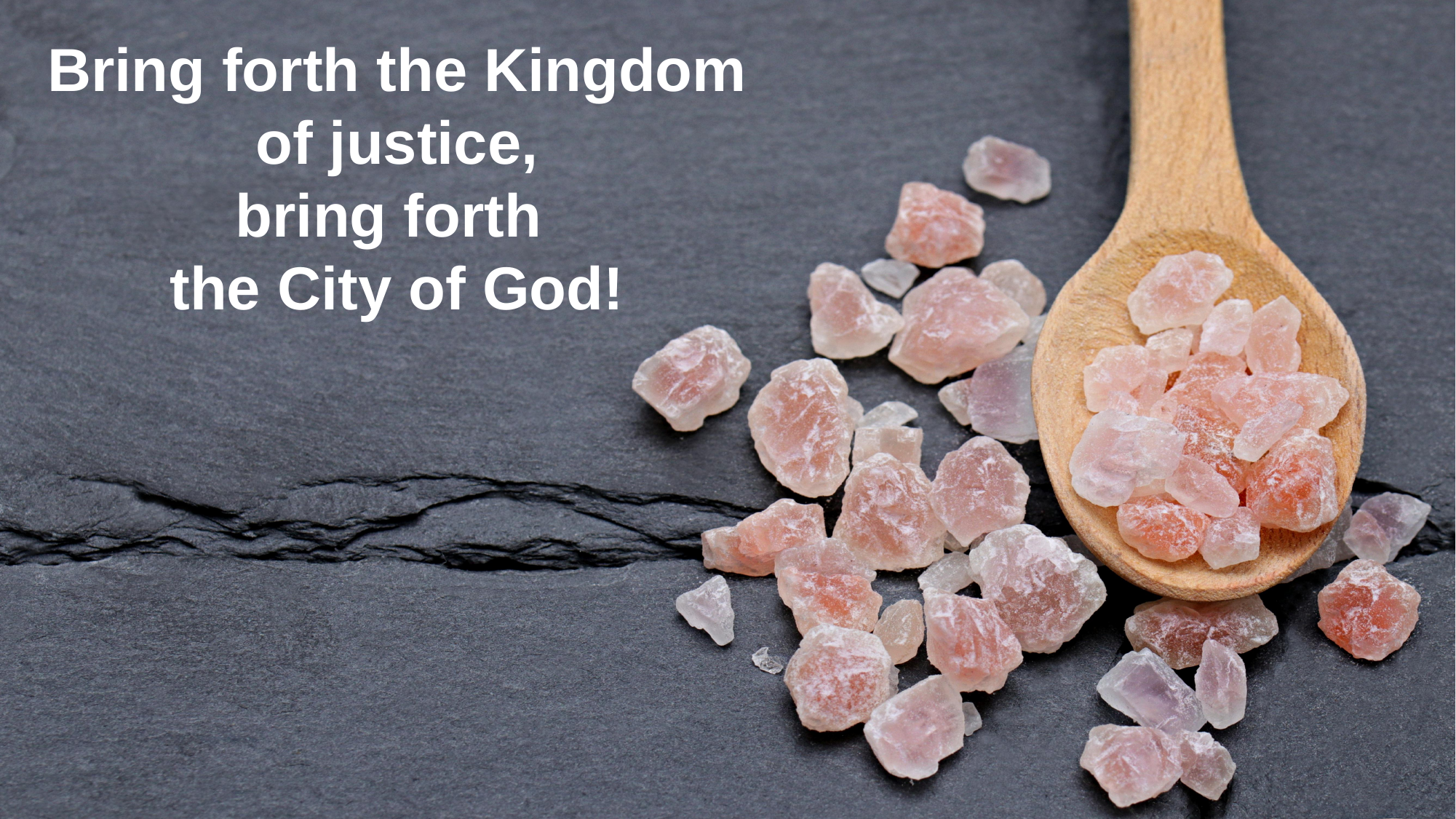

Bring forth the Kingdom of justice,
bring forth
the City of God!